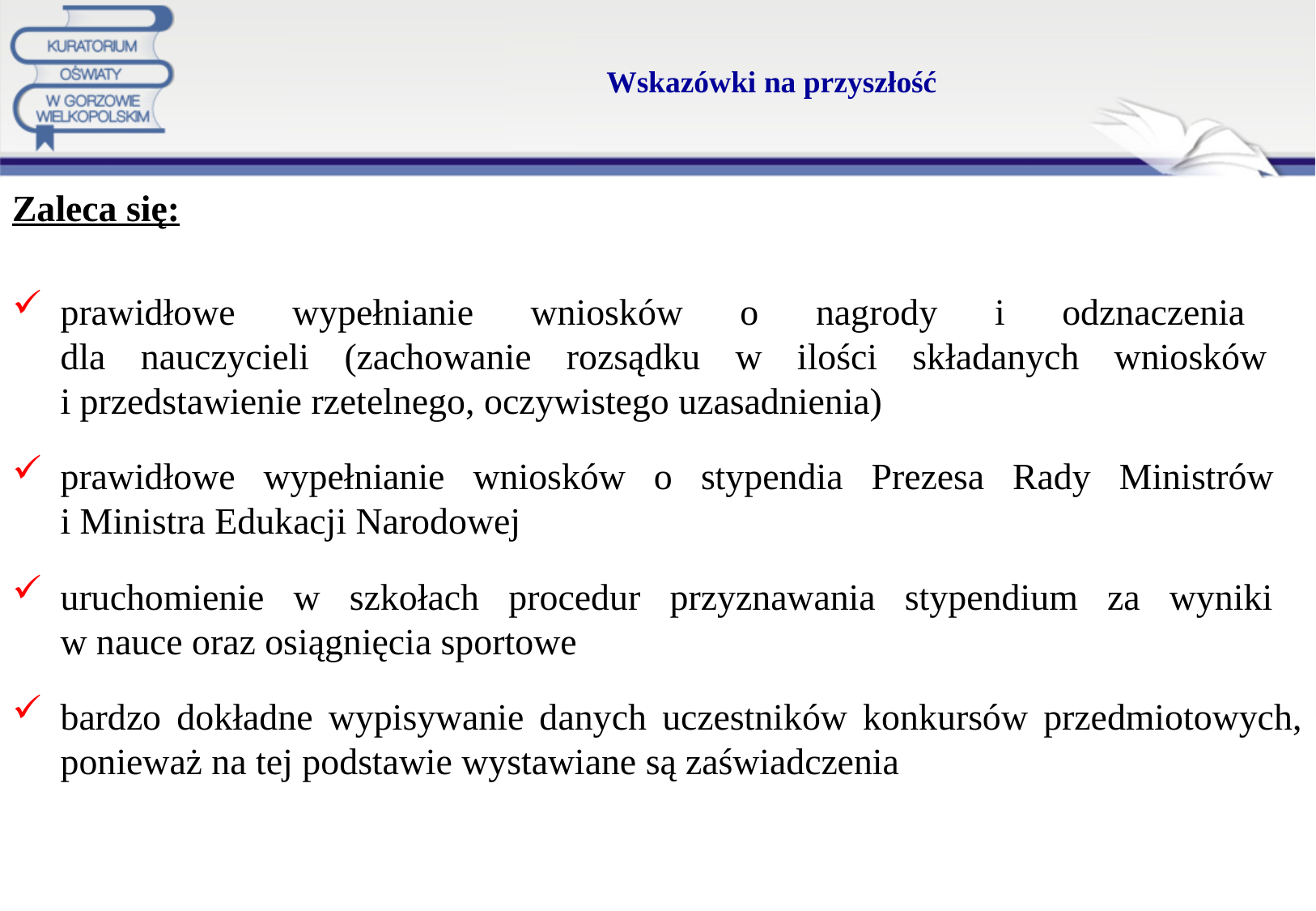

# Wskazówki na przyszłość
Zaleca się:

prawidłowe wypełnianie wniosków o nagrody i odznaczenia
dla nauczycieli (zachowanie rozsądku w ilości składanych wniosków
i przedstawienie rzetelnego, oczywistego uzasadnienia)

prawidłowe wypełnianie wniosków o stypendia Prezesa Rady Ministrów
i Ministra Edukacji Narodowej

uruchomienie w szkołach procedur przyznawania stypendium za wyniki
w nauce oraz osiągnięcia sportowe

bardzo dokładne wypisywanie danych uczestników konkursów przedmiotowych, ponieważ na tej podstawie wystawiane są zaświadczenia